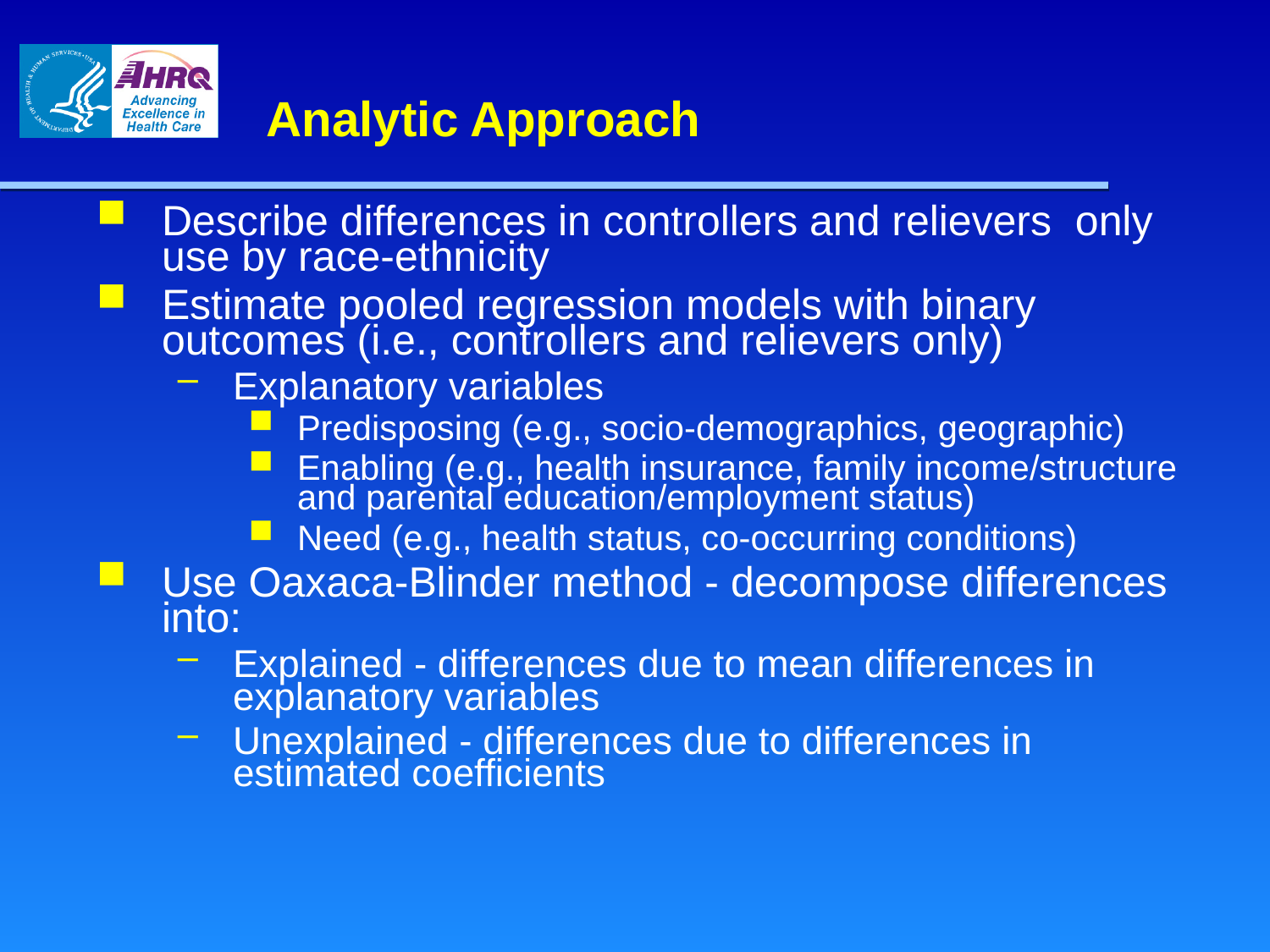

# Analytic Approach
Describe differences in controllers and relievers  only use by race-ethnicity
Estimate pooled regression models with binary outcomes (i.e., controllers and relievers only)
Explanatory variables
Predisposing (e.g., socio-demographics, geographic)
Enabling (e.g., health insurance, family income/structure and parental education/employment status)
Need (e.g., health status, co-occurring conditions)
Use Oaxaca-Blinder method - decompose differences into:
Explained - differences due to mean differences in explanatory variables
Unexplained - differences due to differences in estimated coefficients